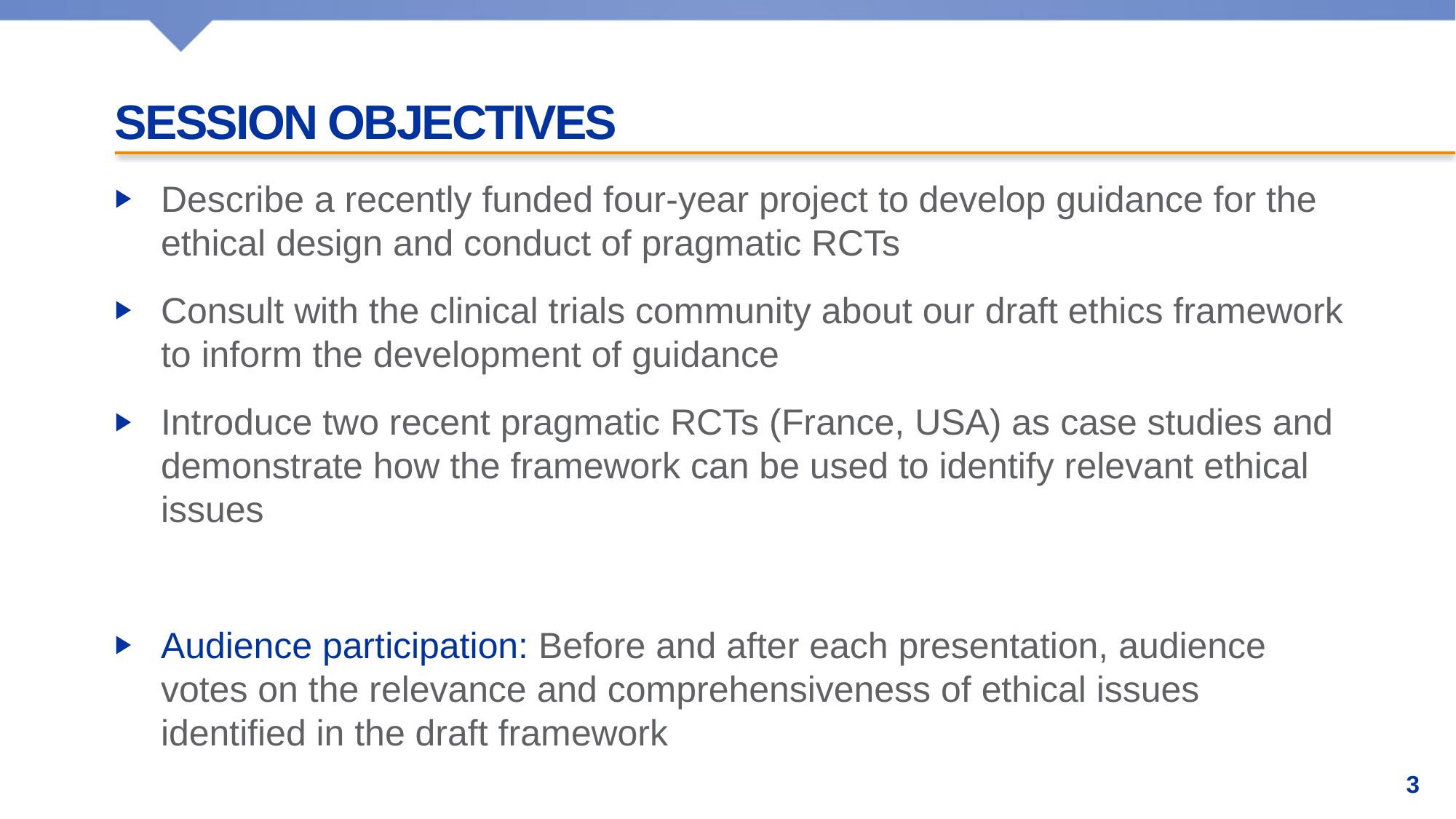

# Session objectives
Describe a recently funded four-year project to develop guidance for the ethical design and conduct of pragmatic RCTs
Consult with the clinical trials community about our draft ethics framework to inform the development of guidance
Introduce two recent pragmatic RCTs (France, USA) as case studies and demonstrate how the framework can be used to identify relevant ethical issues

Audience participation: Before and after each presentation, audience votes on the relevance and comprehensiveness of ethical issues identified in the draft framework

3